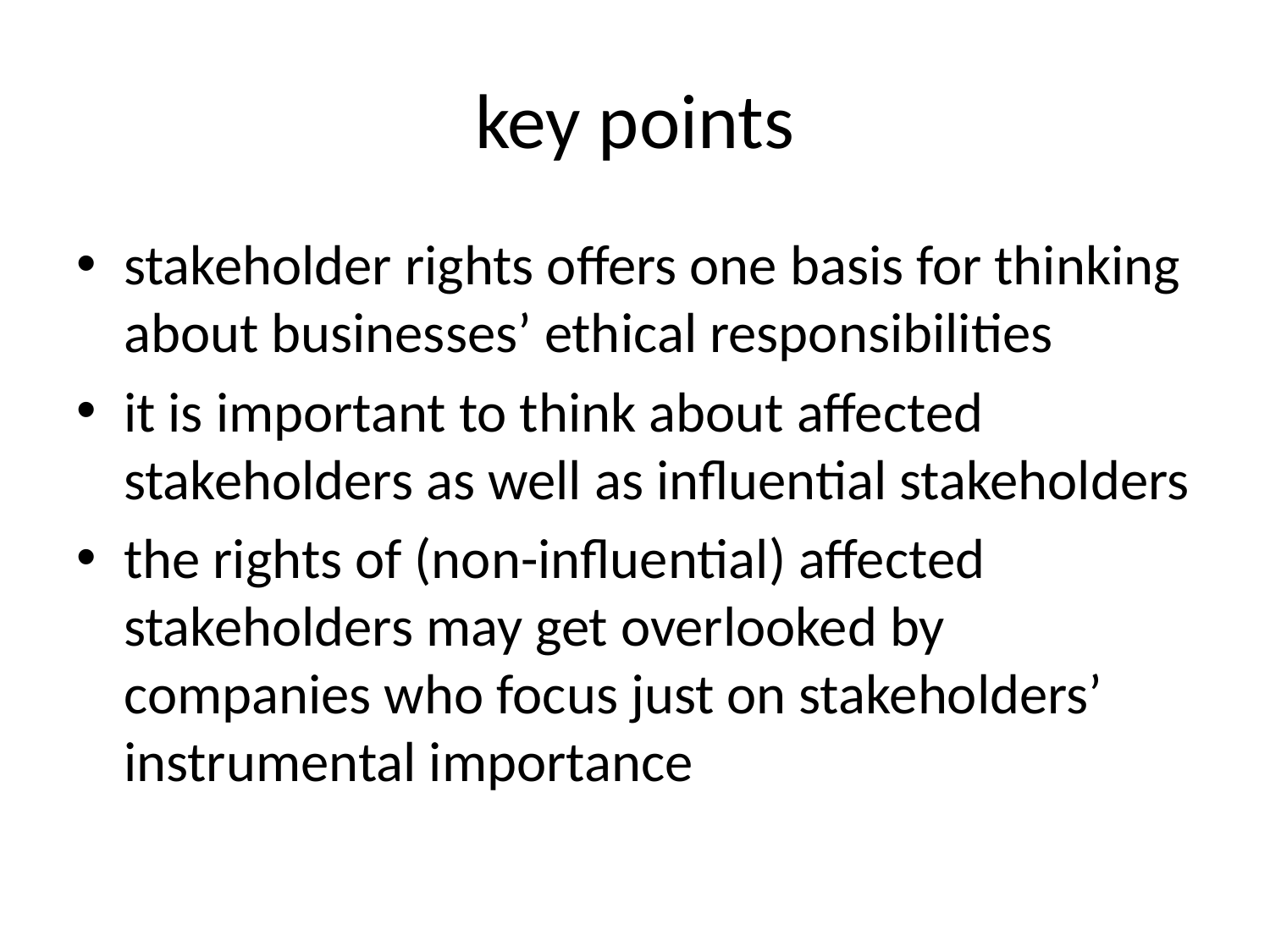

# key points
stakeholder rights offers one basis for thinking about businesses’ ethical responsibilities
it is important to think about affected stakeholders as well as influential stakeholders
the rights of (non-influential) affected stakeholders may get overlooked by companies who focus just on stakeholders’ instrumental importance